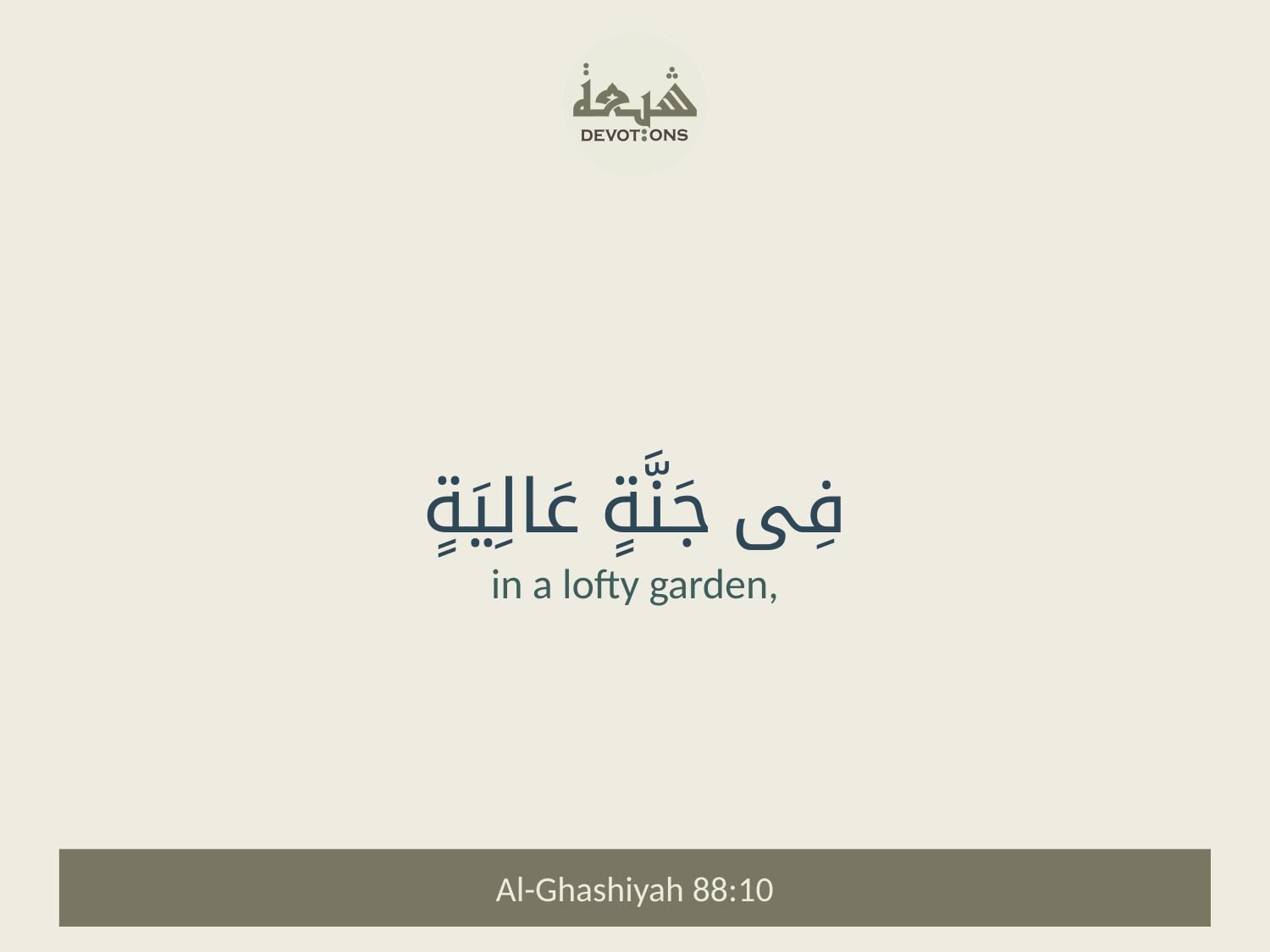

فِى جَنَّةٍ عَالِيَةٍ
in a lofty garden,
Al-Ghashiyah 88:10